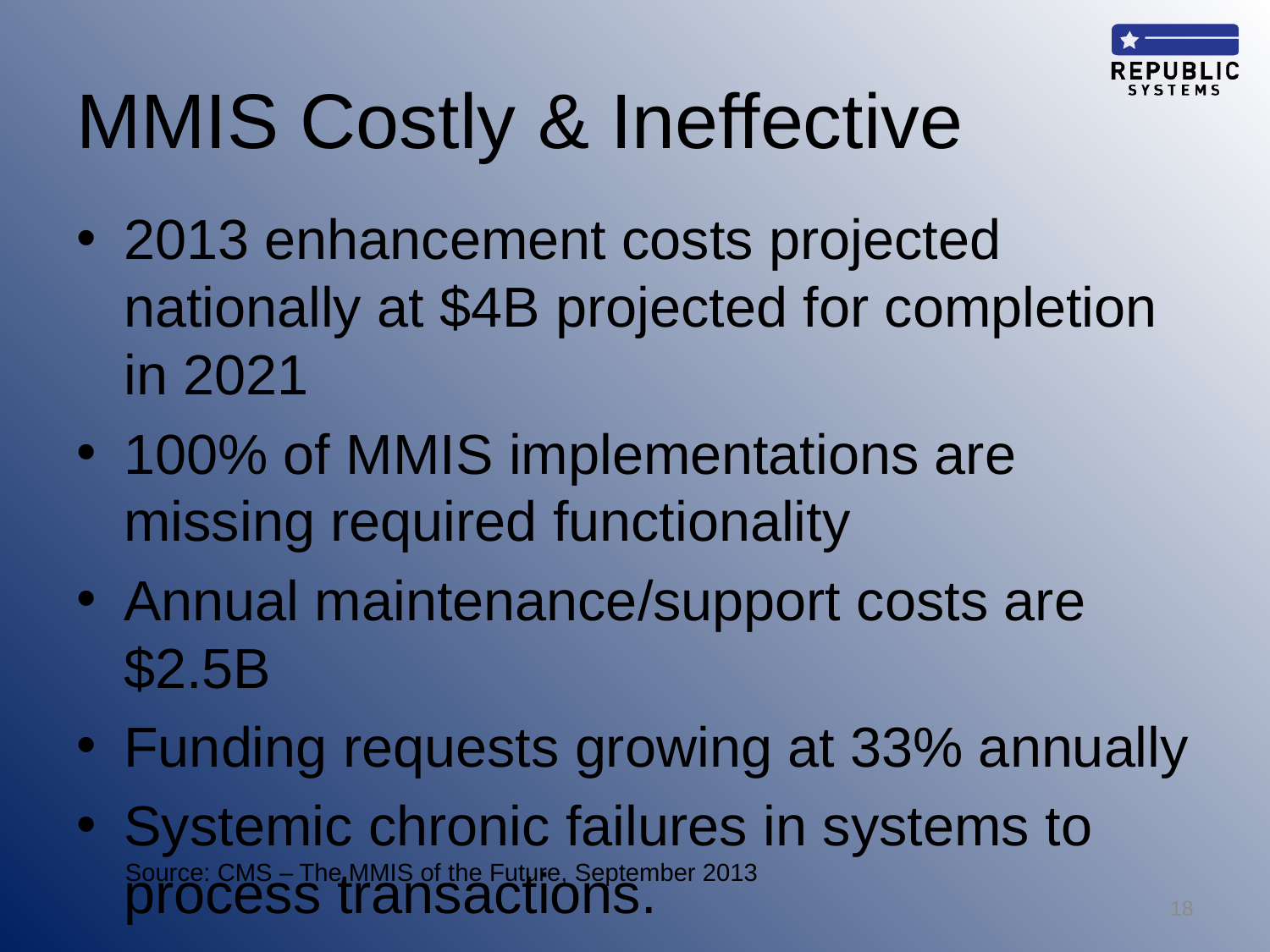

# MMIS Costly & Ineffective
2013 enhancement costs projected nationally at $4B projected for completion in 2021
100% of MMIS implementations are missing required functionality
Annual maintenance/support costs are $2.5B
Funding requests growing at 33% annually
Systemic chronic failures in systems to process transactions.
Source: CMS – The MMIS of the Future, September 2013
18